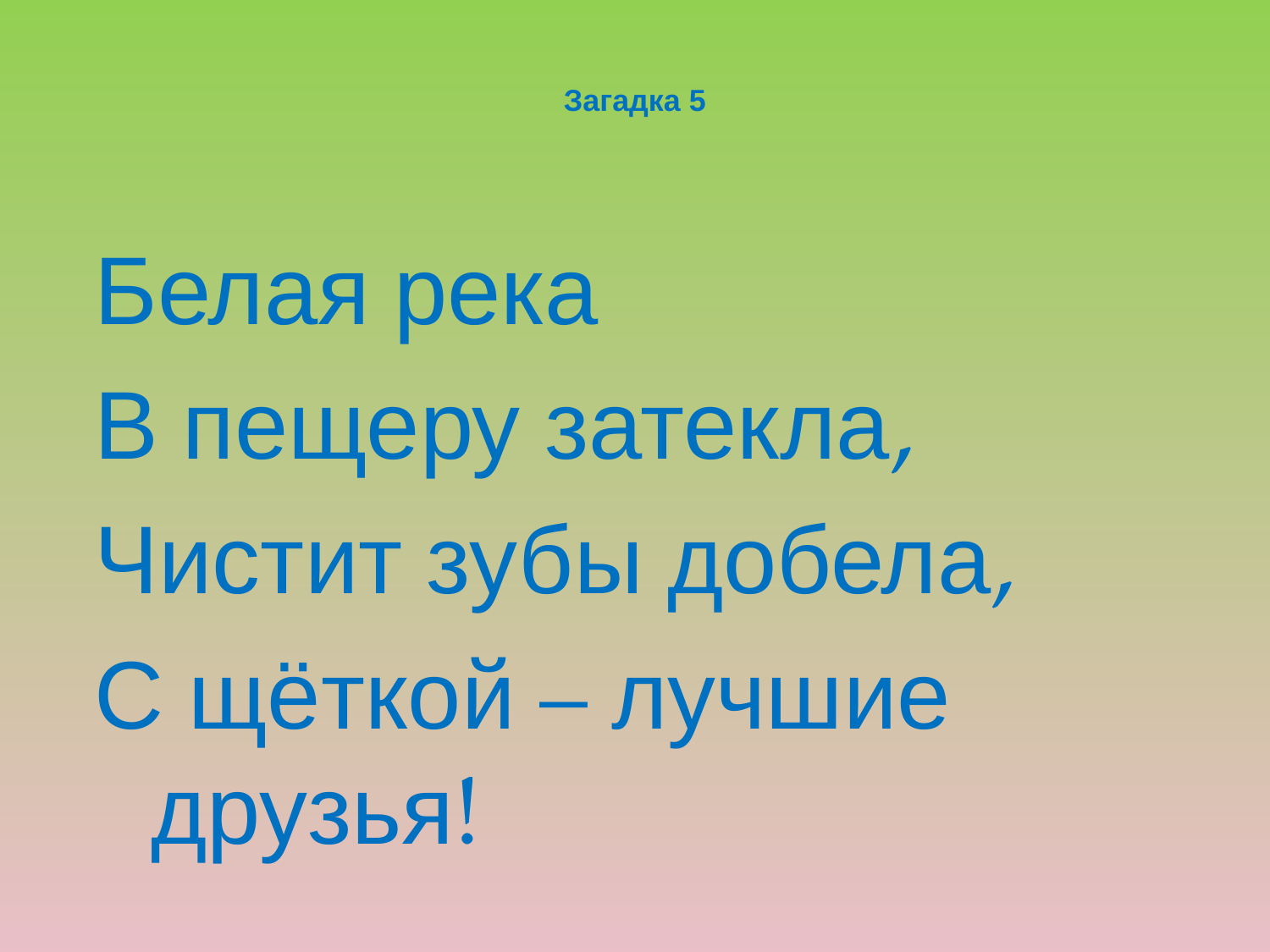

# Загадка 5
Белая река
В пещеру затекла,
Чистит зубы добела,
С щёткой – лучшие друзья!